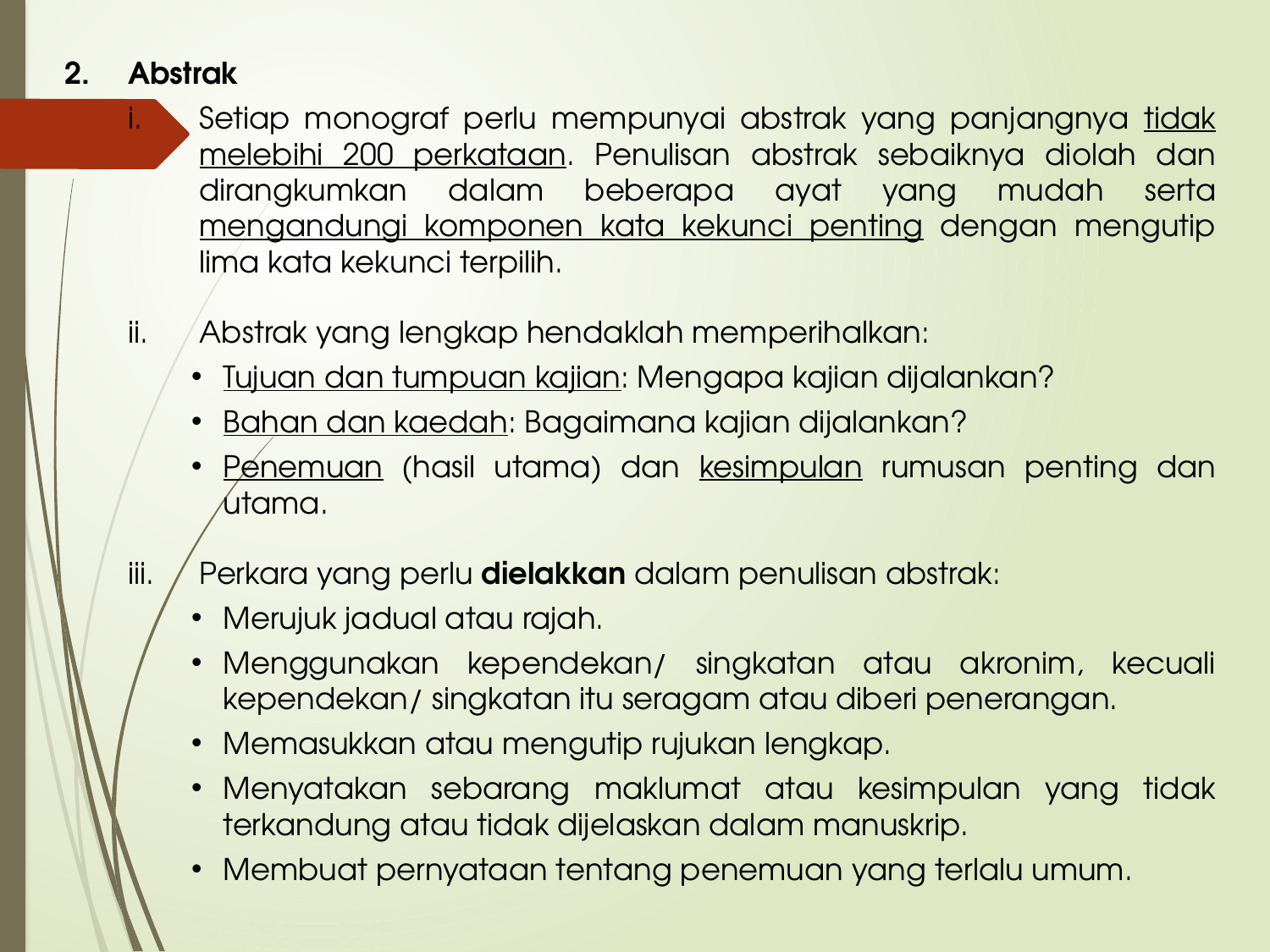

Abstrak
Setiap monograf perlu mempunyai abstrak yang panjangnya tidak melebihi 200 perkataan. Penulisan abstrak sebaiknya diolah dan dirangkumkan dalam beberapa ayat yang mudah serta mengandungi komponen kata kekunci penting dengan mengutip lima kata kekunci terpilih.

Abstrak yang lengkap hendaklah memperihalkan:
Tujuan dan tumpuan kajian: Mengapa kajian dijalankan?
Bahan dan kaedah: Bagaimana kajian dijalankan?
Penemuan (hasil utama) dan kesimpulan rumusan penting dan utama.

Perkara yang perlu dielakkan dalam penulisan abstrak:
Merujuk jadual atau rajah.
Menggunakan kependekan/ singkatan atau akronim, kecuali kependekan/ singkatan itu seragam atau diberi penerangan.
Memasukkan atau mengutip rujukan lengkap.
Menyatakan sebarang maklumat atau kesimpulan yang tidak terkandung atau tidak dijelaskan dalam manuskrip.
Membuat pernyataan tentang penemuan yang terlalu umum.